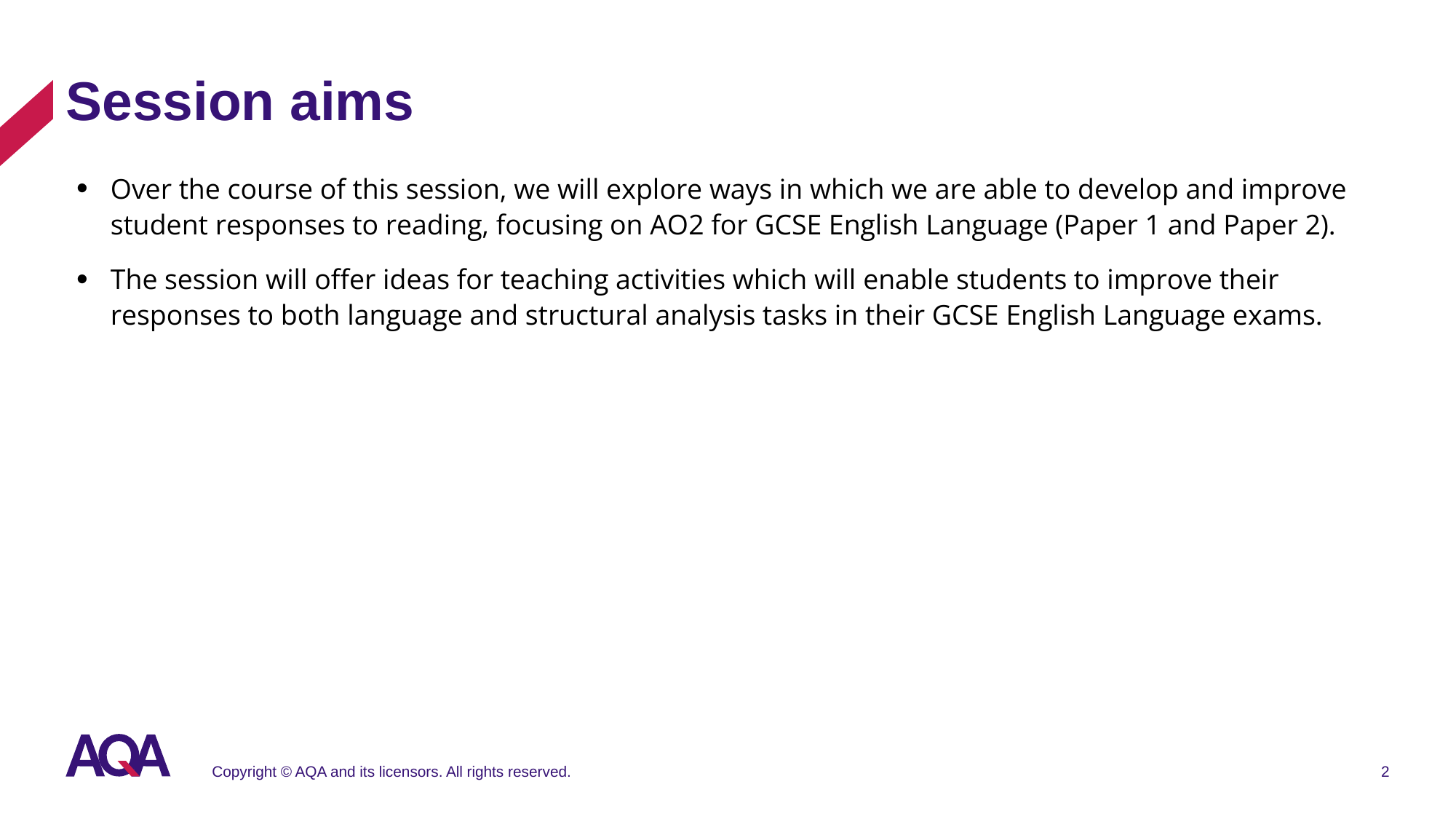

# Session aims
Over the course of this session, we will explore ways in which we are able to develop and improve student responses to reading, focusing on AO2 for GCSE English Language (Paper 1 and Paper 2).
The session will offer ideas for teaching activities which will enable students to improve their responses to both language and structural analysis tasks in their GCSE English Language exams.

Copyright © AQA and its licensors. All rights reserved.
2